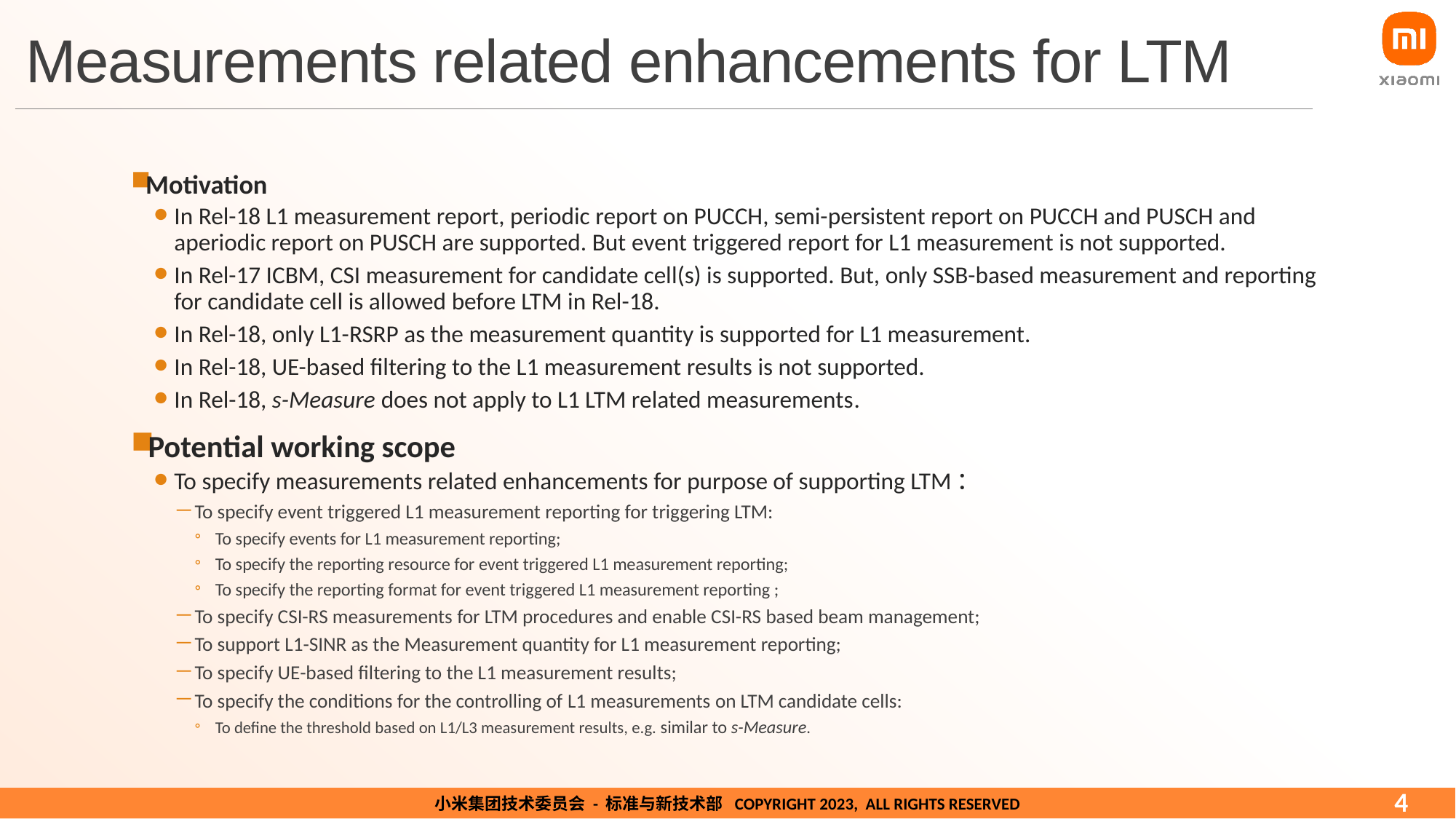

# Measurements related enhancements for LTM
Motivation
In Rel-18 L1 measurement report, periodic report on PUCCH, semi-persistent report on PUCCH and PUSCH and aperiodic report on PUSCH are supported. But event triggered report for L1 measurement is not supported.
In Rel-17 ICBM, CSI measurement for candidate cell(s) is supported. But, only SSB-based measurement and reporting for candidate cell is allowed before LTM in Rel-18.
In Rel-18, only L1-RSRP as the measurement quantity is supported for L1 measurement.
In Rel-18, UE-based filtering to the L1 measurement results is not supported.
In Rel-18, s-Measure does not apply to L1 LTM related measurements.
Potential working scope
To specify measurements related enhancements for purpose of supporting LTM：
To specify event triggered L1 measurement reporting for triggering LTM:
To specify events for L1 measurement reporting;
To specify the reporting resource for event triggered L1 measurement reporting;
To specify the reporting format for event triggered L1 measurement reporting ;
To specify CSI-RS measurements for LTM procedures and enable CSI-RS based beam management;
To support L1-SINR as the Measurement quantity for L1 measurement reporting;
To specify UE-based filtering to the L1 measurement results;
To specify the conditions for the controlling of L1 measurements on LTM candidate cells:
To define the threshold based on L1/L3 measurement results, e.g. similar to s-Measure.
4